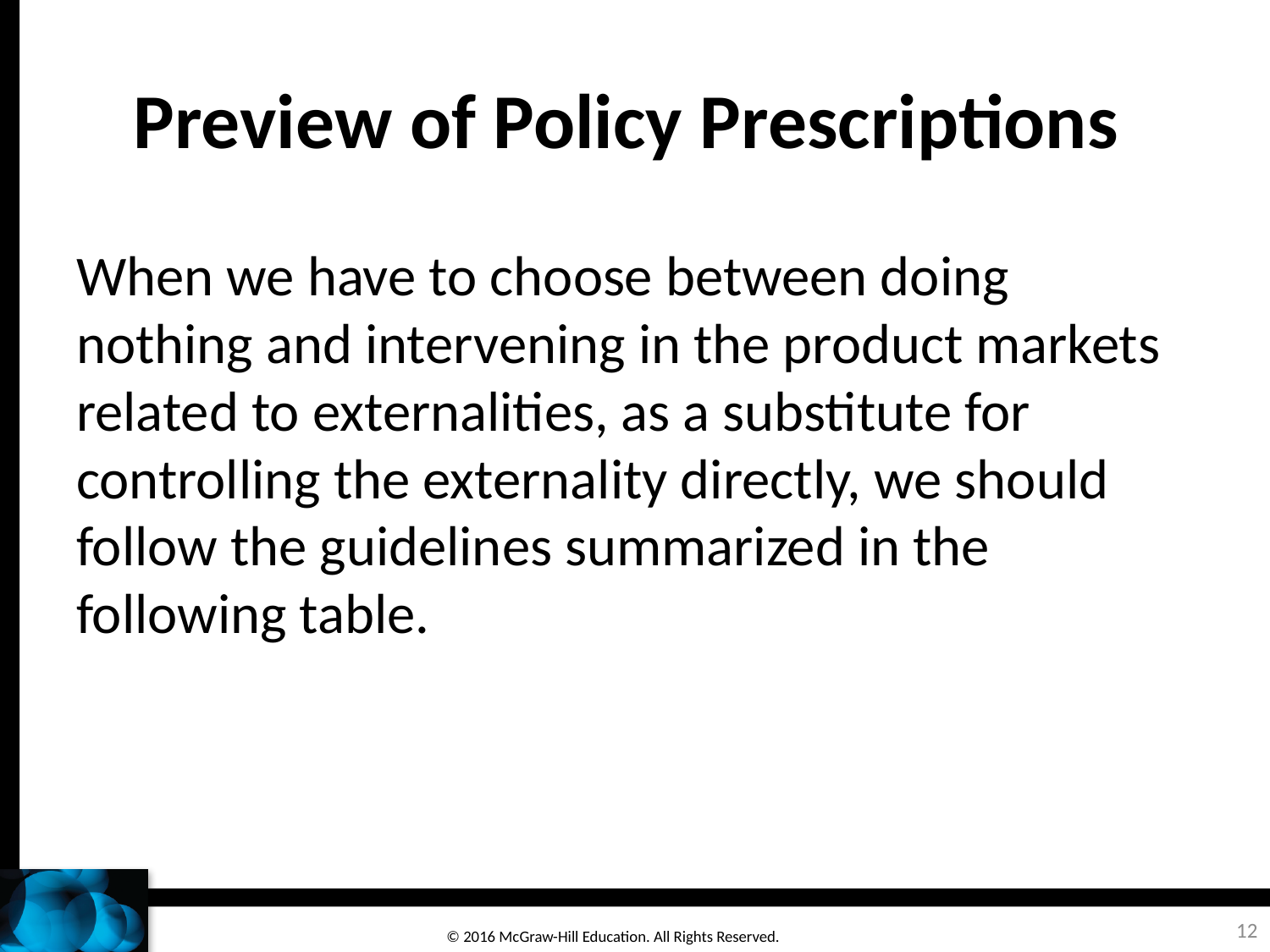

# Preview of Policy Prescriptions
When we have to choose between doing nothing and intervening in the product markets related to externalities, as a substitute for controlling the externality directly, we should follow the guidelines summarized in the following table.

12
© 2016 McGraw-Hill Education. All Rights Reserved.